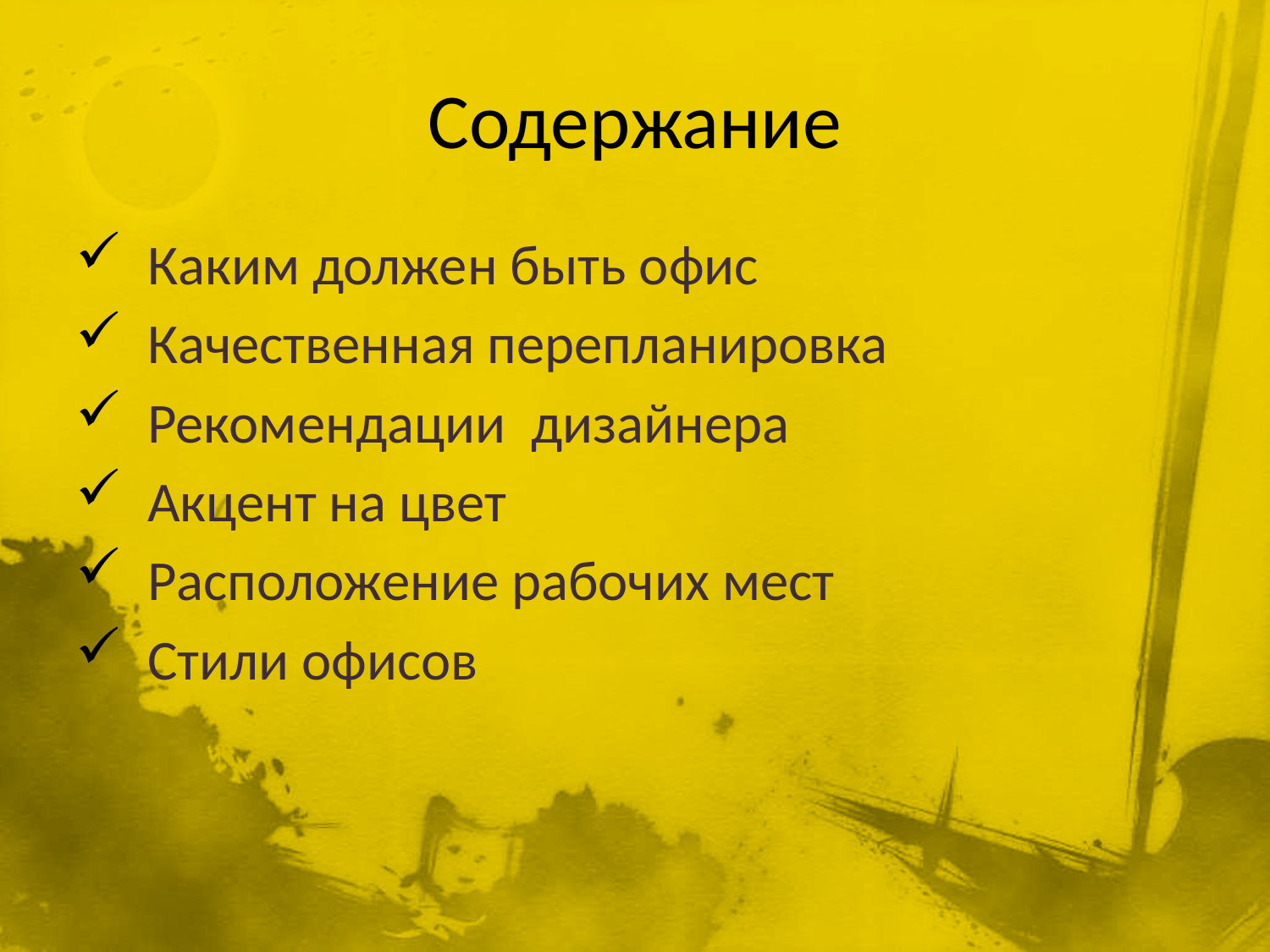

# Содержание
Каким должен быть офис
Качественная перепланировка
Рекомендации  дизайнера
Акцент на цвет
Расположение рабочих мест
Стили офисов